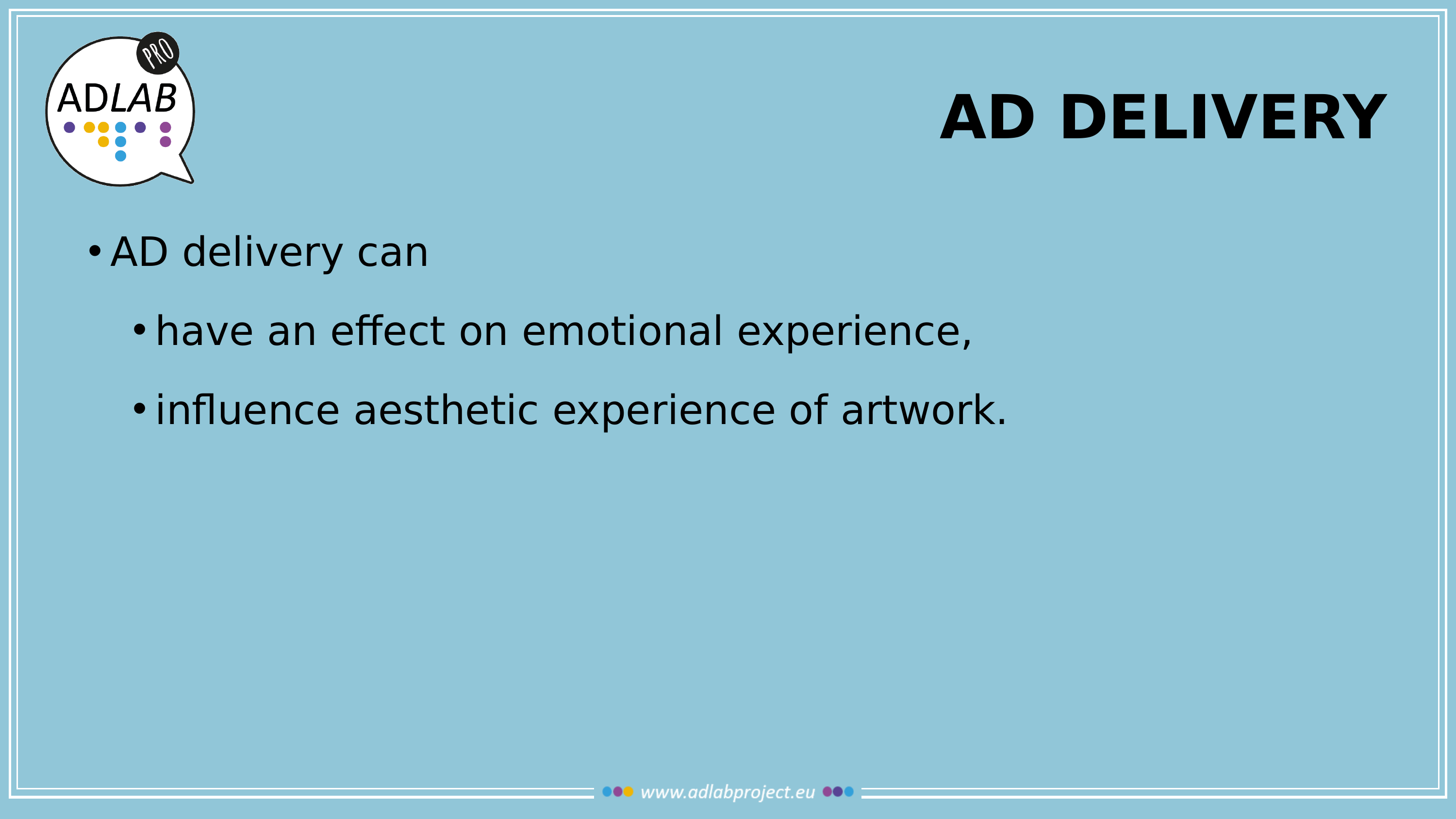

# AD Delivery
AD delivery can
have an effect on emotional experience,
influence aesthetic experience of artwork.